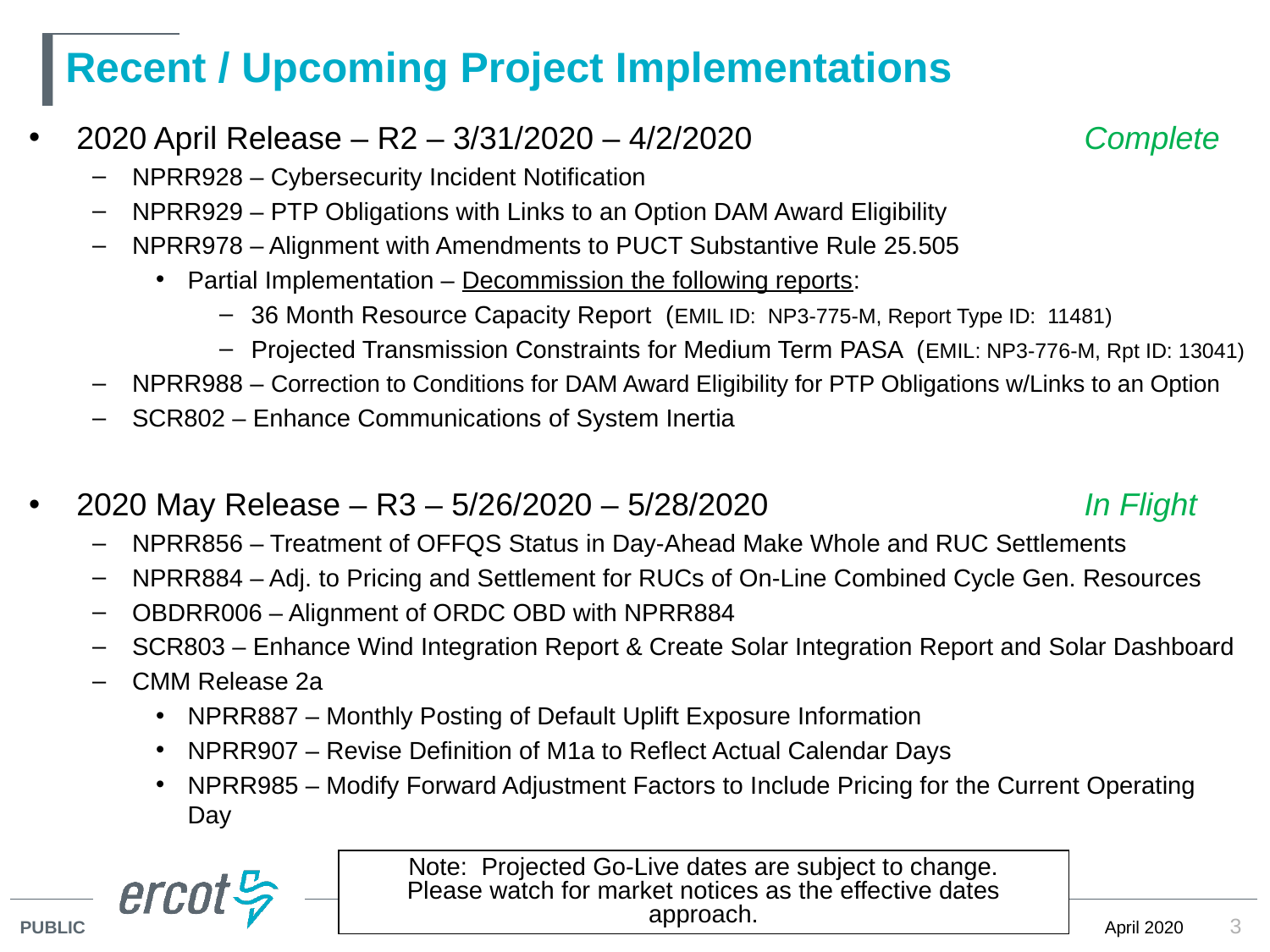

# Recent / Upcoming Project Implementations
2020 April Release – R2 – 3/31/2020 – 4/2/2020	 Complete
NPRR928 – Cybersecurity Incident Notification
NPRR929 – PTP Obligations with Links to an Option DAM Award Eligibility
NPRR978 – Alignment with Amendments to PUCT Substantive Rule 25.505
Partial Implementation – Decommission the following reports:
36 Month Resource Capacity Report  (EMIL ID:  NP3-775-M, Report Type ID:  11481)
Projected Transmission Constraints for Medium Term PASA  (EMIL: NP3-776-M, Rpt ID: 13041)
NPRR988 – Correction to Conditions for DAM Award Eligibility for PTP Obligations w/Links to an Option
SCR802 – Enhance Communications of System Inertia

2020 May Release – R3 – 5/26/2020 – 5/28/2020	 In Flight
NPRR856 – Treatment of OFFQS Status in Day-Ahead Make Whole and RUC Settlements
NPRR884 – Adj. to Pricing and Settlement for RUCs of On-Line Combined Cycle Gen. Resources
OBDRR006 – Alignment of ORDC OBD with NPRR884
SCR803 – Enhance Wind Integration Report & Create Solar Integration Report and Solar Dashboard
CMM Release 2a
NPRR887 – Monthly Posting of Default Uplift Exposure Information
NPRR907 – Revise Definition of M1a to Reflect Actual Calendar Days
NPRR985 – Modify Forward Adjustment Factors to Include Pricing for the Current Operating Day
Note:  Projected Go-Live dates are subject to change.
Please watch for market notices as the effective dates approach.
3